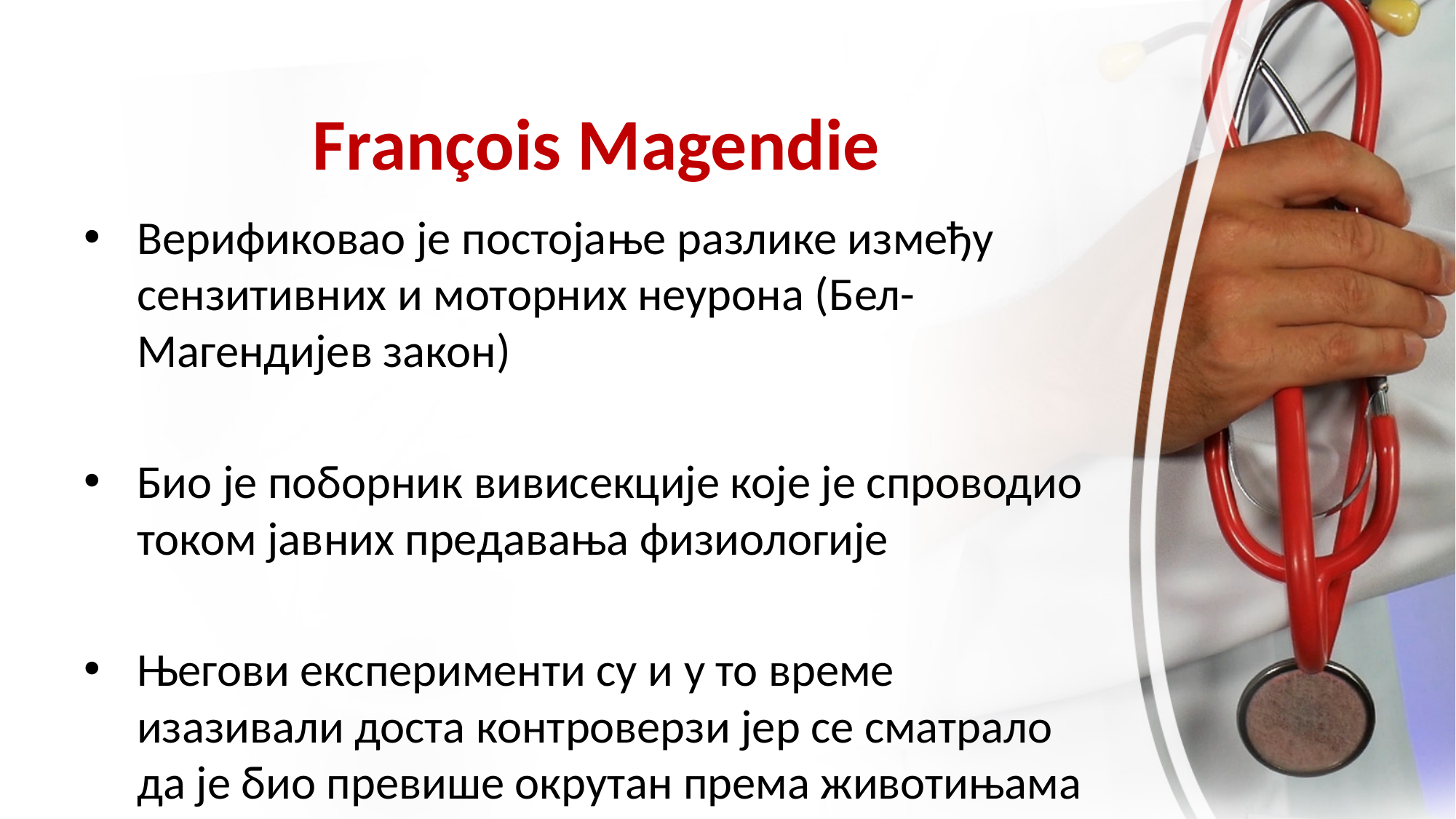

# François Magendie
Верификовао је постојање разлике између сензитивних и моторних неурона (Бел-Магендијев закон)

Био је поборник вивисекције које је спроводио током јавних предавања физиологије

Његови експерименти су и у то време изазивали доста контроверзи јер се сматрало да је био превише окрутан према животињама